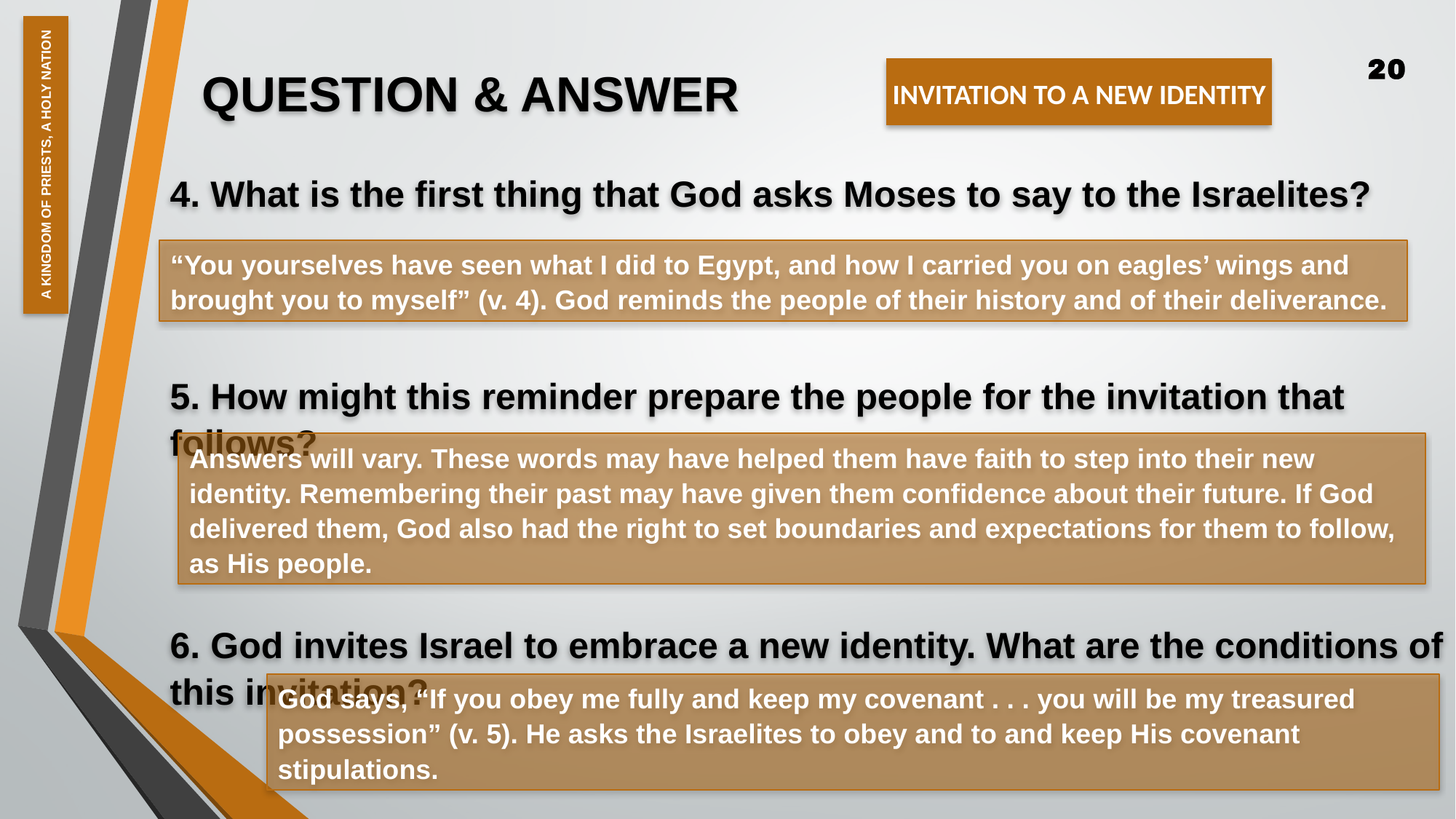

QUESTION & ANSWER
20
INVITATION TO A NEW IDENTITY
A Kingdom of Priests, A Holy Nation

4. What is the first thing that God asks Moses to say to the Israelites?

5. How might this reminder prepare the people for the invitation that follows?

6. God invites Israel to embrace a new identity. What are the conditions of this invitation?

“You yourselves have seen what I did to Egypt, and how I carried you on eagles’ wings and brought you to myself” (v. 4). God reminds the people of their history and of their deliverance.

Answers will vary. These words may have helped them have faith to step into their new identity. Remembering their past may have given them confidence about their future. If God delivered them, God also had the right to set boundaries and expectations for them to follow, as His people.
God says, “If you obey me fully and keep my covenant . . . you will be my treasured possession” (v. 5). He asks the Israelites to obey and to and keep His covenant stipulations.